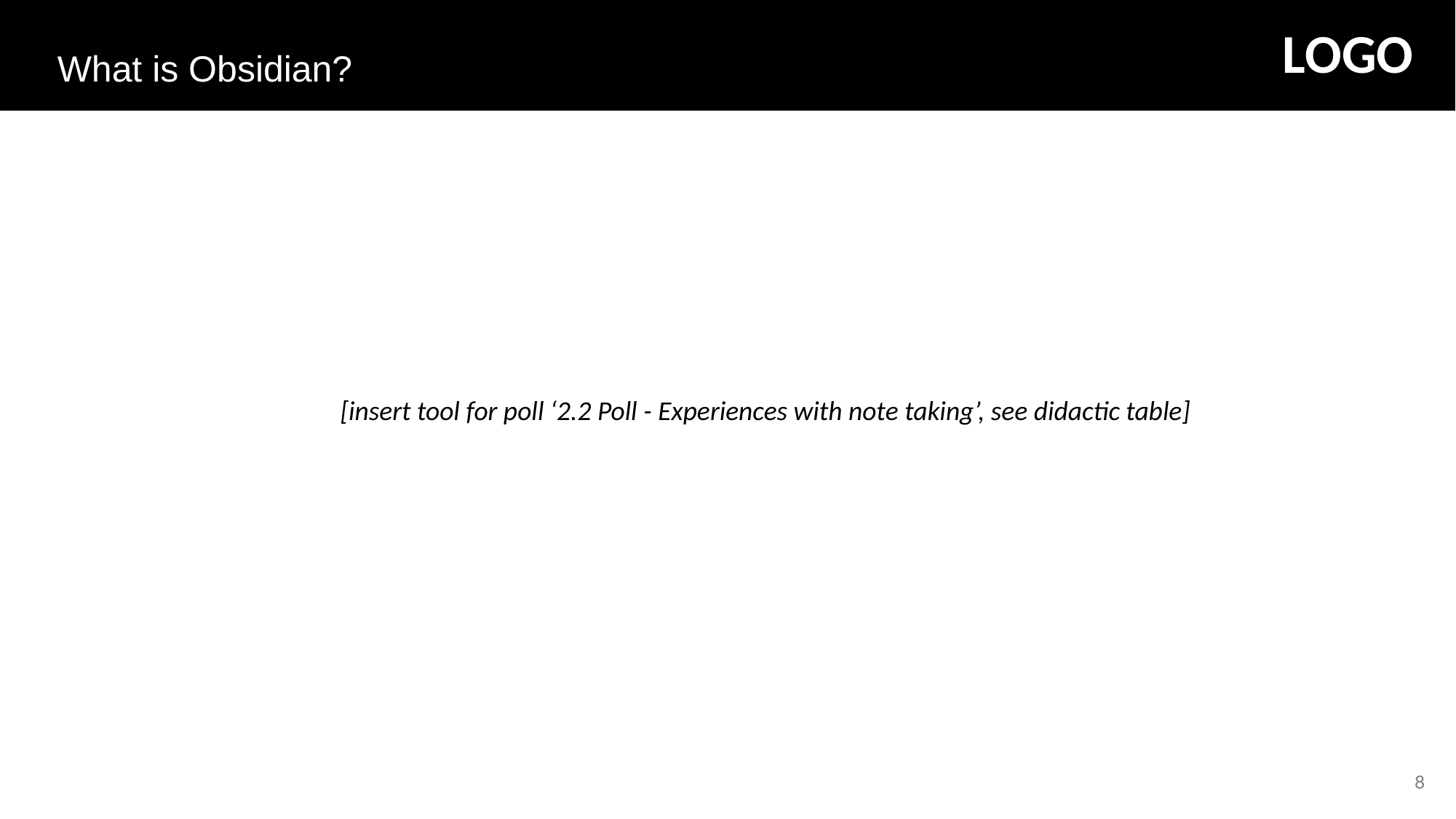

LOGO
What is Obsidian?
[insert tool for poll ‘2.2 Poll - Experiences with note taking’, see didactic table]
8